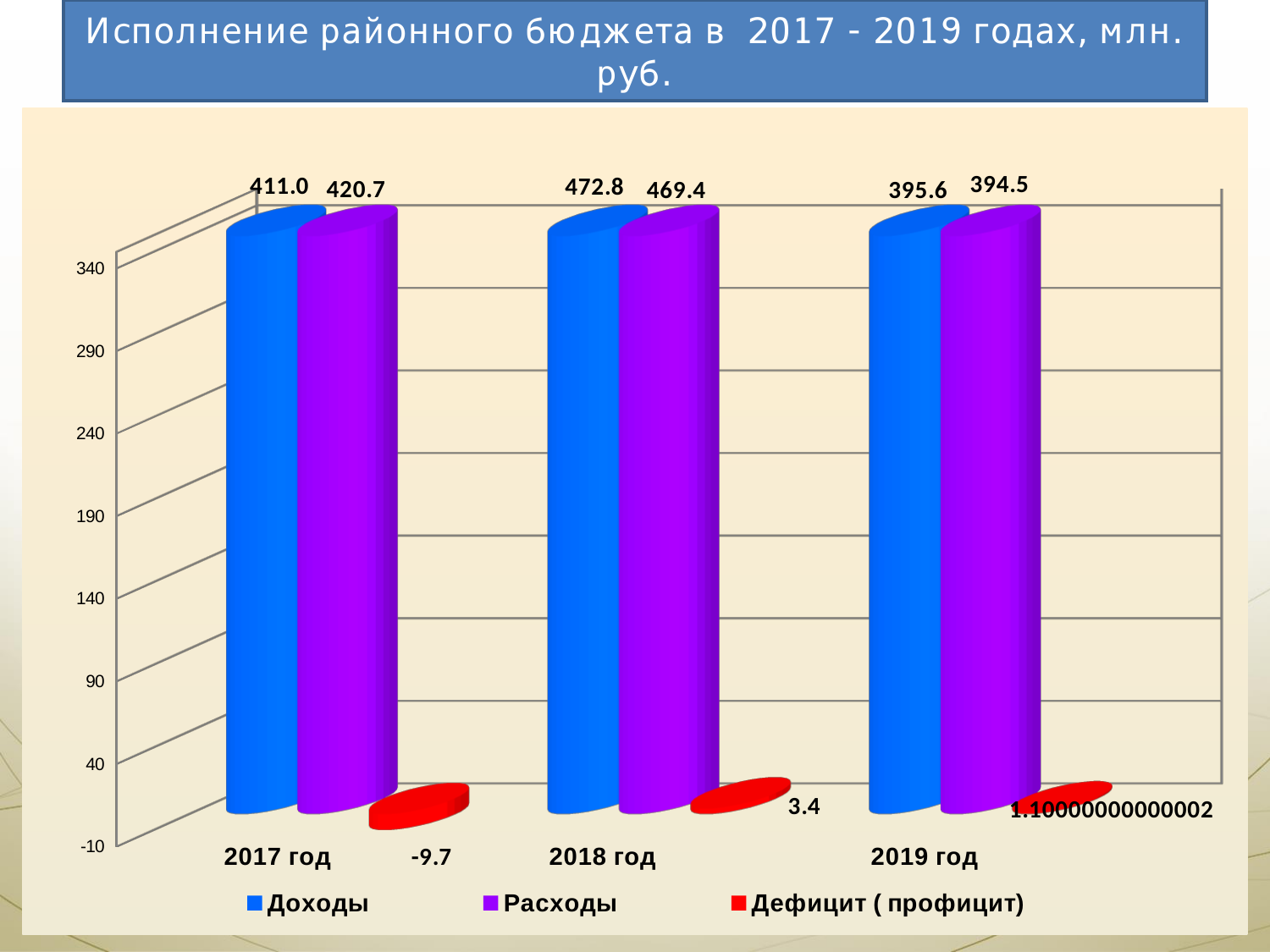

Исполнение районного бюджета в  2017 - 2019 годах, млн. руб.

[unsupported chart]

30